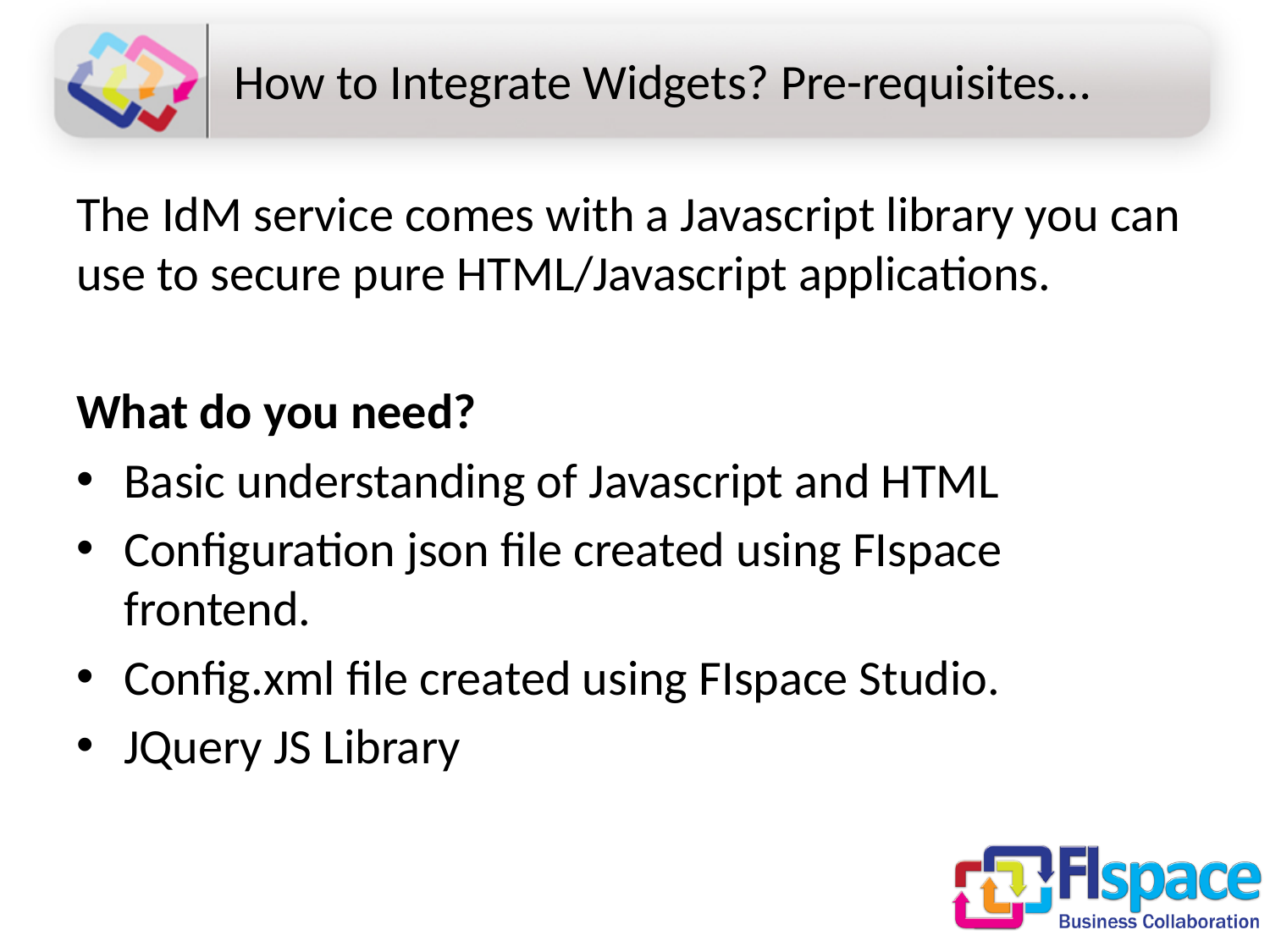

# How to Integrate Widgets? Pre-requisites…
The IdM service comes with a Javascript library you can use to secure pure HTML/Javascript applications.

What do you need?
Basic understanding of Javascript and HTML
Configuration json file created using FIspace frontend.
Config.xml file created using FIspace Studio.
JQuery JS Library